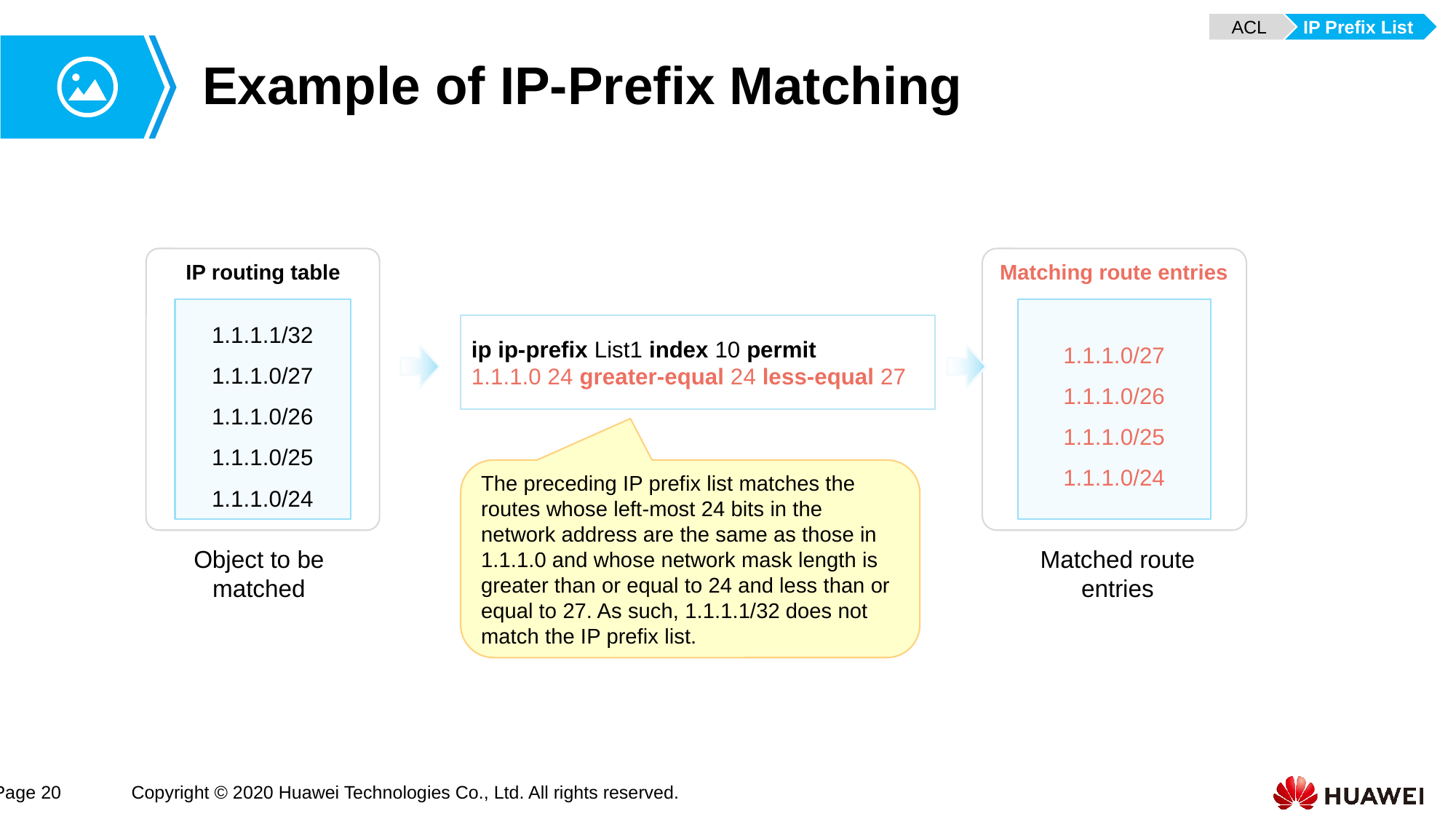

ACL
IP Prefix List
# Example of IP-Prefix Matching

IP routing table
Matching route entries
1.1.1.1/32
1.1.1.0/27
1.1.1.0/26
1.1.1.0/25
1.1.1.0/24
1.1.1.0/27
1.1.1.0/26
1.1.1.0/25
1.1.1.0/24
ip ip-prefix List1 index 10 permit
1.1.1.0 24 greater-equal 24 less-equal 27

The preceding IP prefix list matches the routes whose left-most 24 bits in the network address are the same as those in 1.1.1.0 and whose network mask length is greater than or equal to 24 and less than or equal to 27. As such, 1.1.1.1/32 does not match the IP prefix list.
Object to be matched
Matched route entries